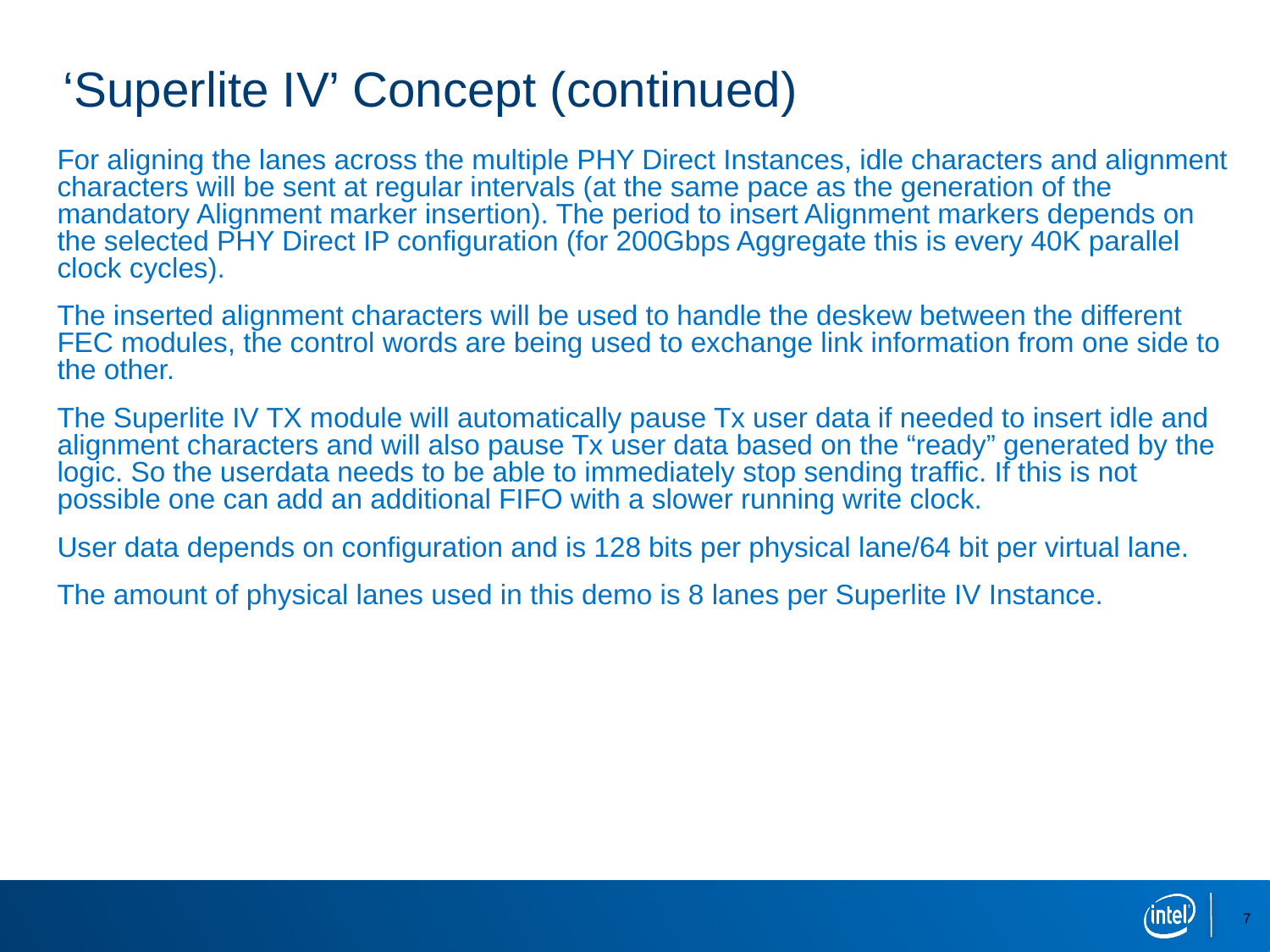

# ‘Superlite IV’ Concept (continued)
For aligning the lanes across the multiple PHY Direct Instances, idle characters and alignment characters will be sent at regular intervals (at the same pace as the generation of the mandatory Alignment marker insertion). The period to insert Alignment markers depends on the selected PHY Direct IP configuration (for 200Gbps Aggregate this is every 40K parallel clock cycles).
The inserted alignment characters will be used to handle the deskew between the different FEC modules, the control words are being used to exchange link information from one side to the other.
The Superlite IV TX module will automatically pause Tx user data if needed to insert idle and alignment characters and will also pause Tx user data based on the “ready” generated by the logic. So the userdata needs to be able to immediately stop sending traffic. If this is not possible one can add an additional FIFO with a slower running write clock.
User data depends on configuration and is 128 bits per physical lane/64 bit per virtual lane.
The amount of physical lanes used in this demo is 8 lanes per Superlite IV Instance.
7